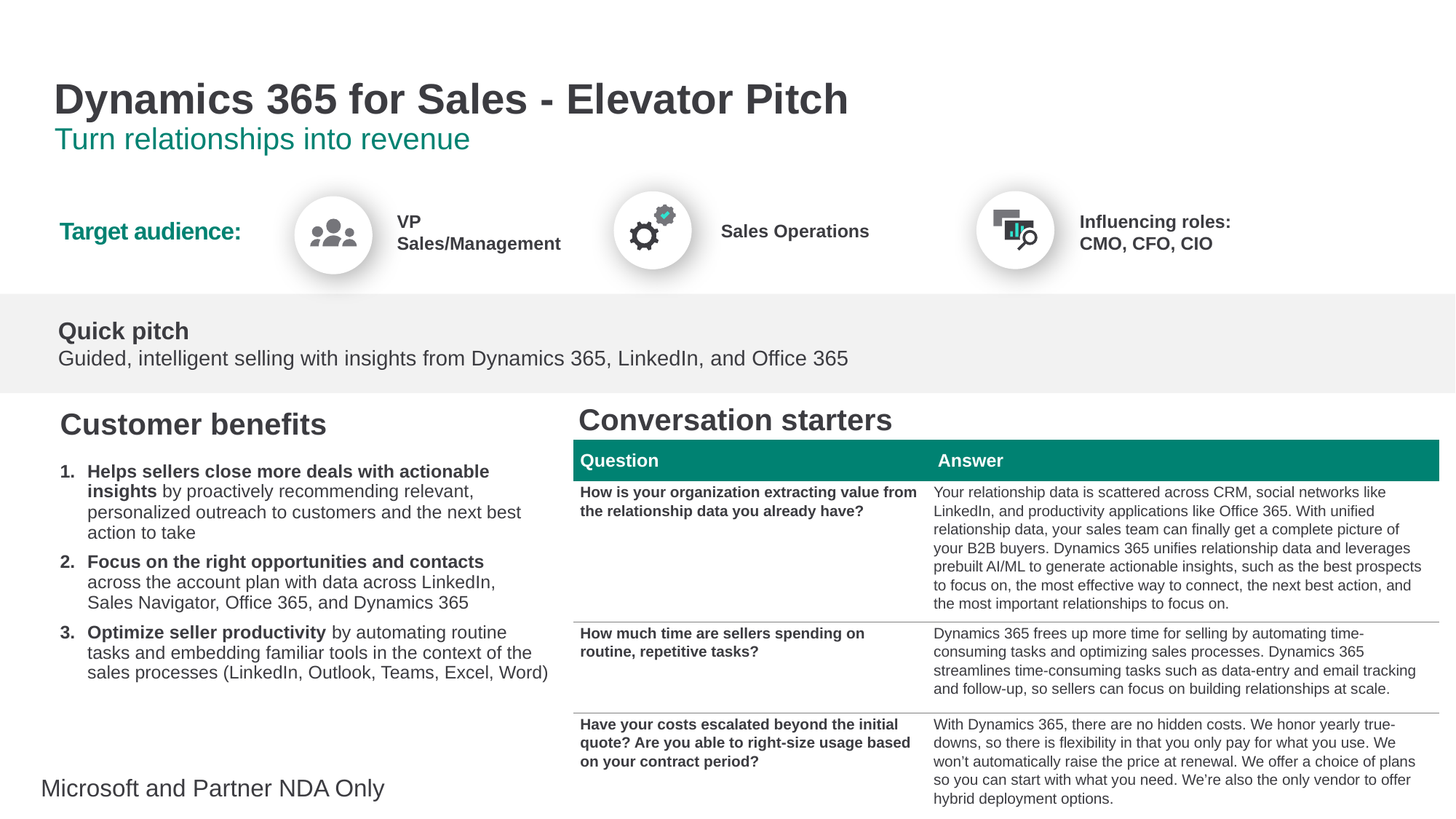

# Dynamics 365 for Sales - Elevator Pitch Turn relationships into revenue

Influencing roles:
CMO, CFO, CIO

Sales Operations

VP Sales/Management
Target audience:

Quick pitch
Guided, intelligent selling with insights from Dynamics 365, LinkedIn, and Office 365

| Conversation starters |
| --- |
| Customer benefits |
| --- |
| Helps sellers close more deals with actionable insights by proactively recommending relevant, personalized outreach to customers and the next best action to take Focus on the right opportunities and contacts across the account plan with data across LinkedIn, Sales Navigator, Office 365, and Dynamics 365 Optimize seller productivity by automating routine tasks and embedding familiar tools in the context of the sales processes (LinkedIn, Outlook, Teams, Excel, Word) |
| Question | Answer |
| --- | --- |
| How is your organization extracting value from the relationship data you already have? | Your relationship data is scattered across CRM, social networks like LinkedIn, and productivity applications like Office 365. With unified relationship data, your sales team can finally get a complete picture of your B2B buyers. Dynamics 365 unifies relationship data and leverages prebuilt AI/ML to generate actionable insights, such as the best prospects to focus on, the most effective way to connect, the next best action, and the most important relationships to focus on. |
| How much time are sellers spending on routine, repetitive tasks? | Dynamics 365 frees up more time for selling by automating time-consuming tasks and optimizing sales processes. Dynamics 365 streamlines time-consuming tasks such as data-entry and email tracking and follow-up, so sellers can focus on building relationships at scale. |
| Have your costs escalated beyond the initial quote? Are you able to right-size usage based on your contract period? | With Dynamics 365, there are no hidden costs. We honor yearly true-downs, so there is flexibility in that you only pay for what you use. We won’t automatically raise the price at renewal. We offer a choice of plans so you can start with what you need. We’re also the only vendor to offer hybrid deployment options. |
Microsoft and Partner NDA Only